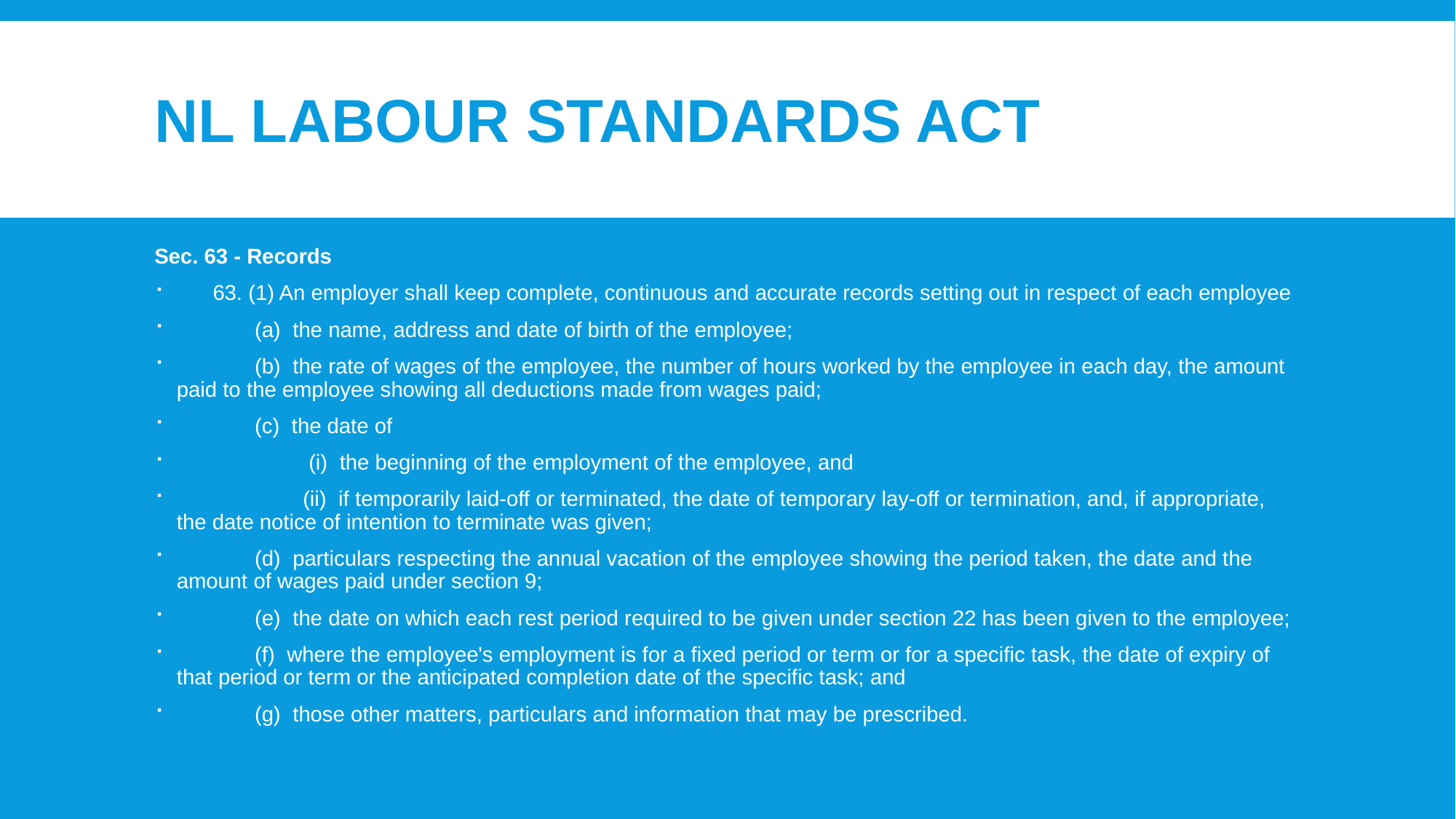

# NL Labour Standards Act
Sec. 63 - Records
      63. (1) An employer shall keep complete, continuous and accurate records setting out in respect of each employee
             (a)  the name, address and date of birth of the employee;
             (b)  the rate of wages of the employee, the number of hours worked by the employee in each day, the amount paid to the employee showing all deductions made from wages paid;
             (c)  the date of
                      (i)  the beginning of the employment of the employee, and
                     (ii)  if temporarily laid-off or terminated, the date of temporary lay-off or termination, and, if appropriate, the date notice of intention to terminate was given;
             (d)  particulars respecting the annual vacation of the employee showing the period taken, the date and the amount of wages paid under section 9;
             (e)  the date on which each rest period required to be given under section 22 has been given to the employee;
             (f)  where the employee's employment is for a fixed period or term or for a specific task, the date of expiry of that period or term or the anticipated completion date of the specific task; and
             (g)  those other matters, particulars and information that may be prescribed.